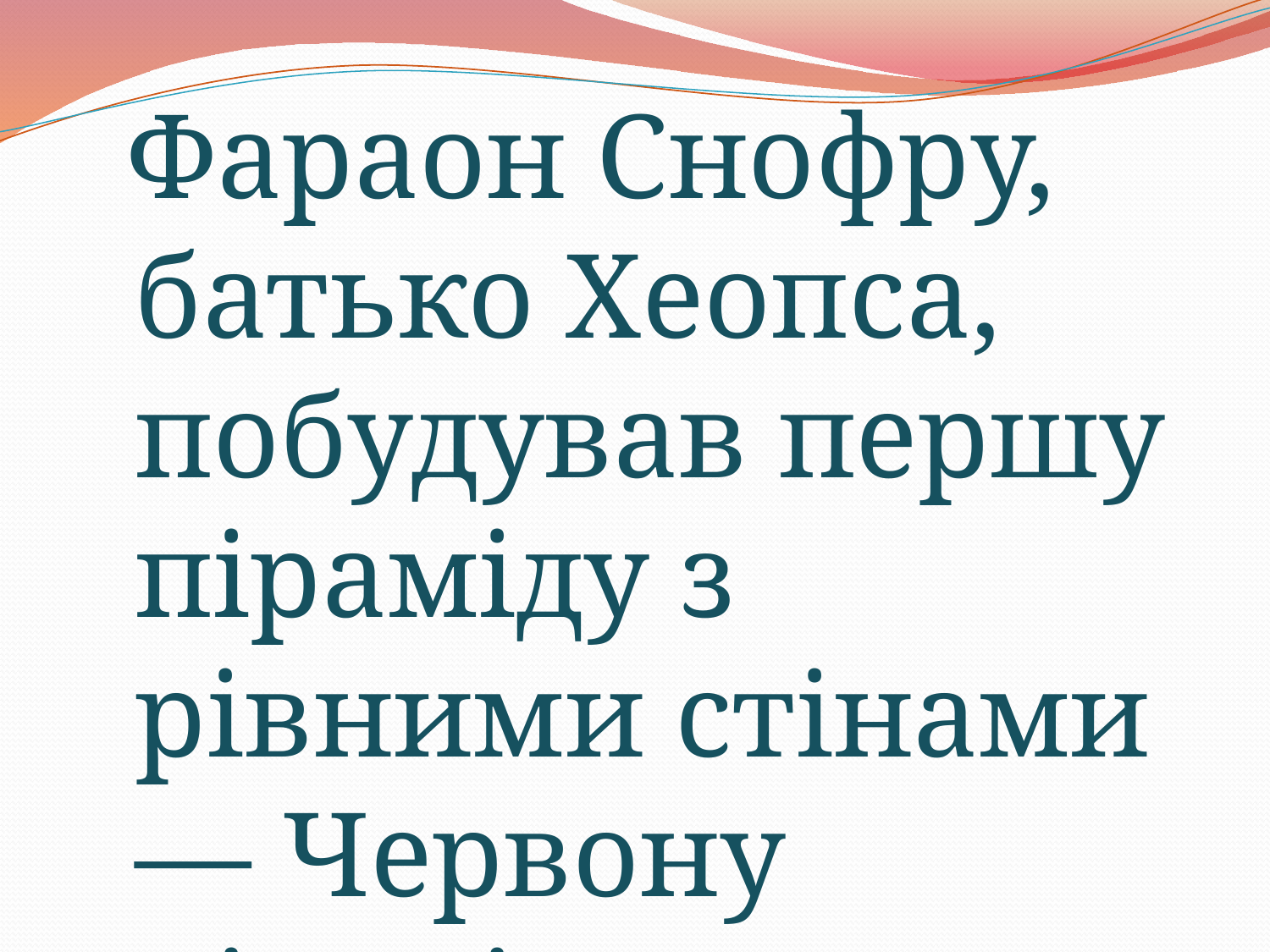

Фараон Снофру, батько Хеопса, побудував першу піраміду з рівними стінами — Червону піраміду.

#